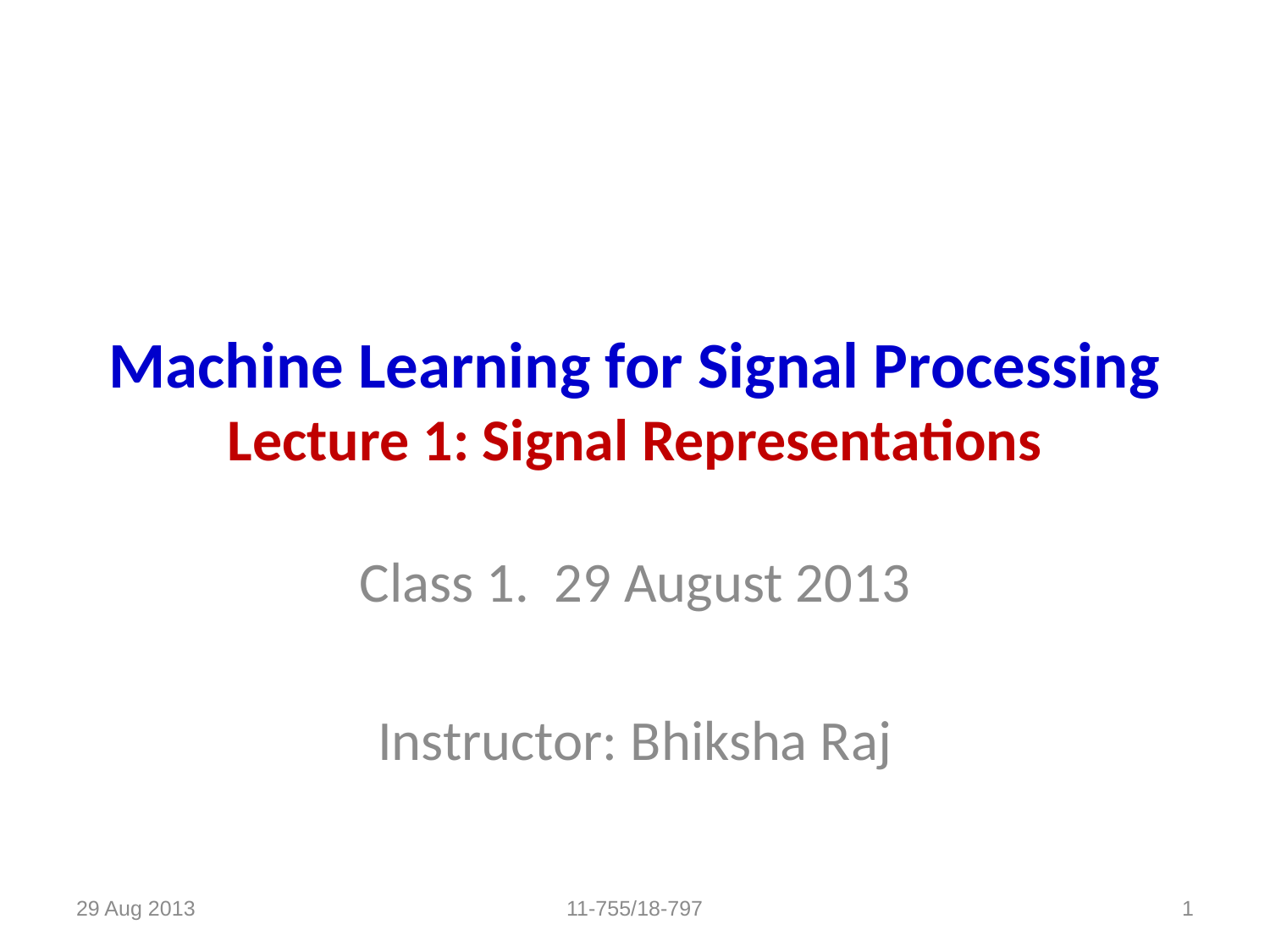

# Machine Learning for Signal Processing Lecture 1: Signal Representations
Class 1.  29 August 2013

Instructor: Bhiksha Raj
29 Aug 2013
11-755/18-797
1